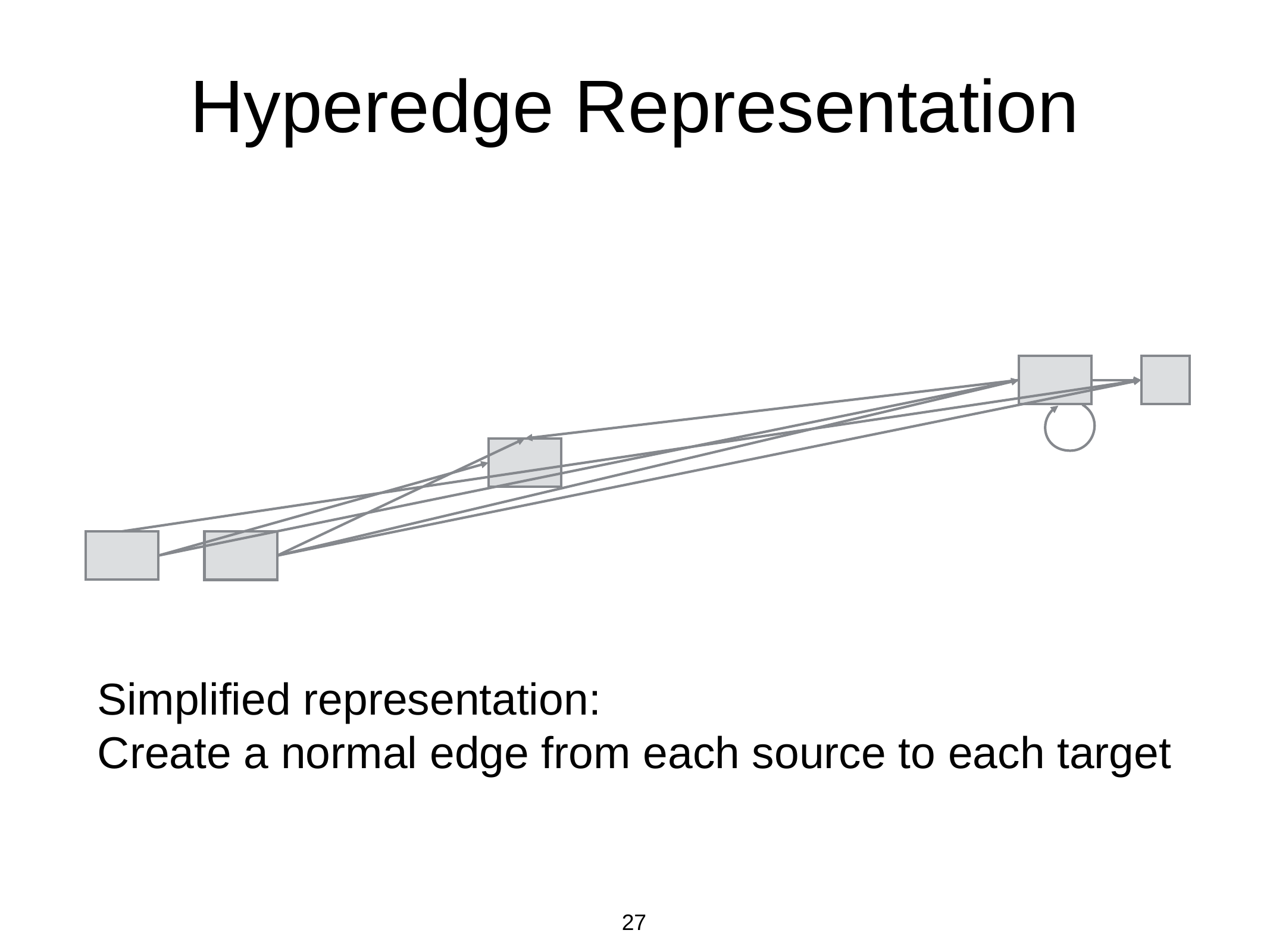

# Hyperedge Representation

Simplified representation:
Create a normal edge from each source to each target
27